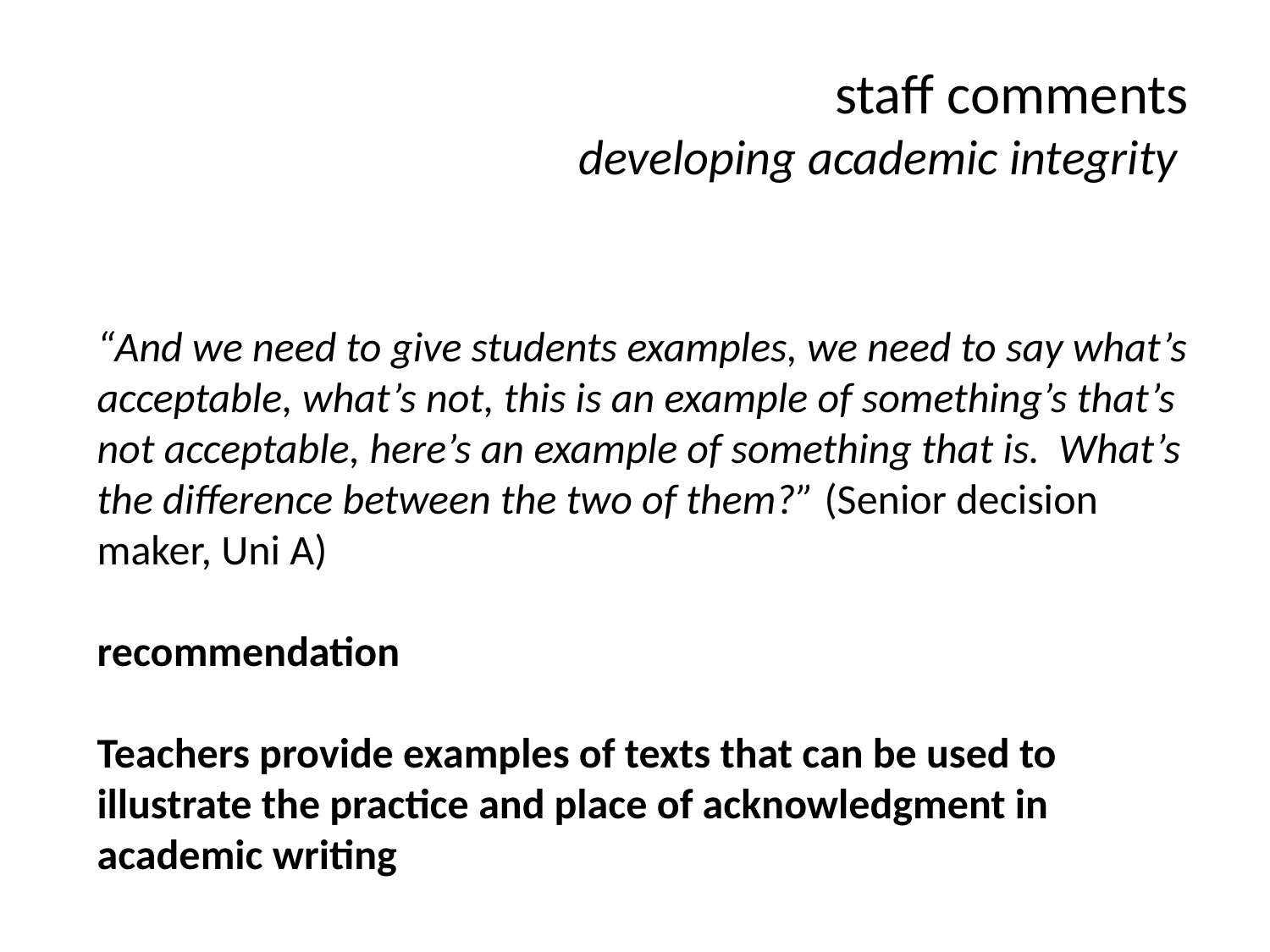

staff comments
developing academic integrity

“And we need to give students examples, we need to say what’s acceptable, what’s not, this is an example of something’s that’s not acceptable, here’s an example of something that is.  What’s the difference between the two of them?” (Senior decision maker, Uni A)

recommendation

Teachers provide examples of texts that can be used to illustrate the practice and place of acknowledgment in academic writing